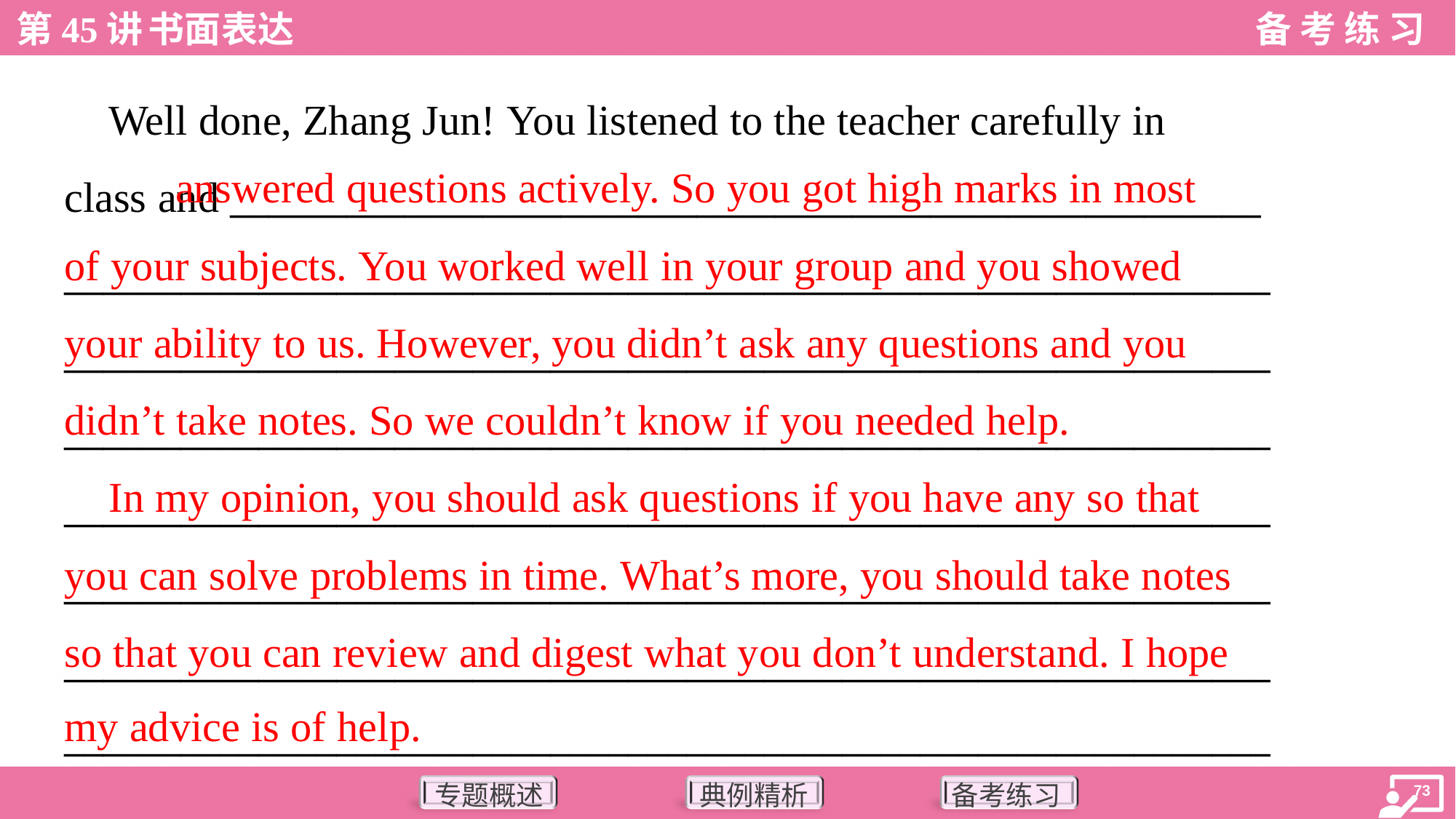

Well done, Zhang Jun! You listened to the teacher carefully in
class and _____________________________________________________
______________________________________________________________
______________________________________________________________
______________________________________________________________
______________________________________________________________
______________________________________________________________
______________________________________________________________
______________________________________________________________
          answered questions actively. So you got high marks in most
of your subjects. You worked well in your group and you showed
your ability to us. However, you didn’t ask any questions and you
didn’t take notes. So we couldn’t know if you needed help.
    In my opinion, you should ask questions if you have any so that
you can solve problems in time. What’s more, you should take notes
so that you can review and digest what you don’t understand. I hope
my advice is of help.